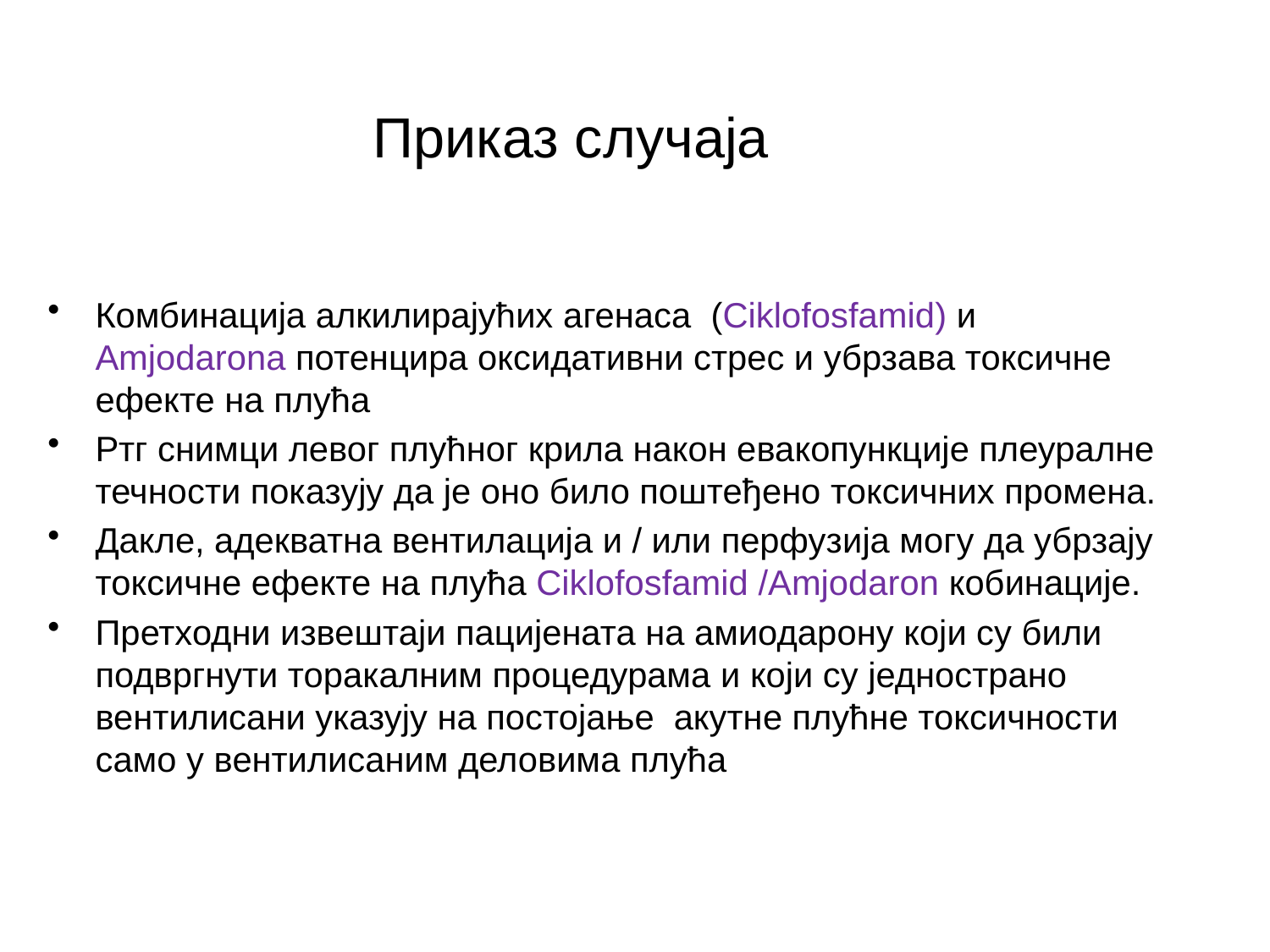

# Приказ случаја
Комбинација алкилирајућих агенаса  (Ciklofosfamid) и Аmjodaronа потенцира оксидативни стрес и убрзава токсичне ефекте на плућа
Ртг снимци левог плућног крила након евакопункције плеуралне течности показују да је оно било поштеђено токсичних промена.
Дакле, адекватна вентилација и / или перфузија могу да убрзају токсичне ефекте на плућа Ciklofosfamid /Аmjodaron кобинације.
Претходни извештаји пацијената на амиодарону који су били подвргнути торакалним процедурама и који су једнострано вентилисани указују на постојање  акутне плућне токсичности само у вентилисаним деловима плућа